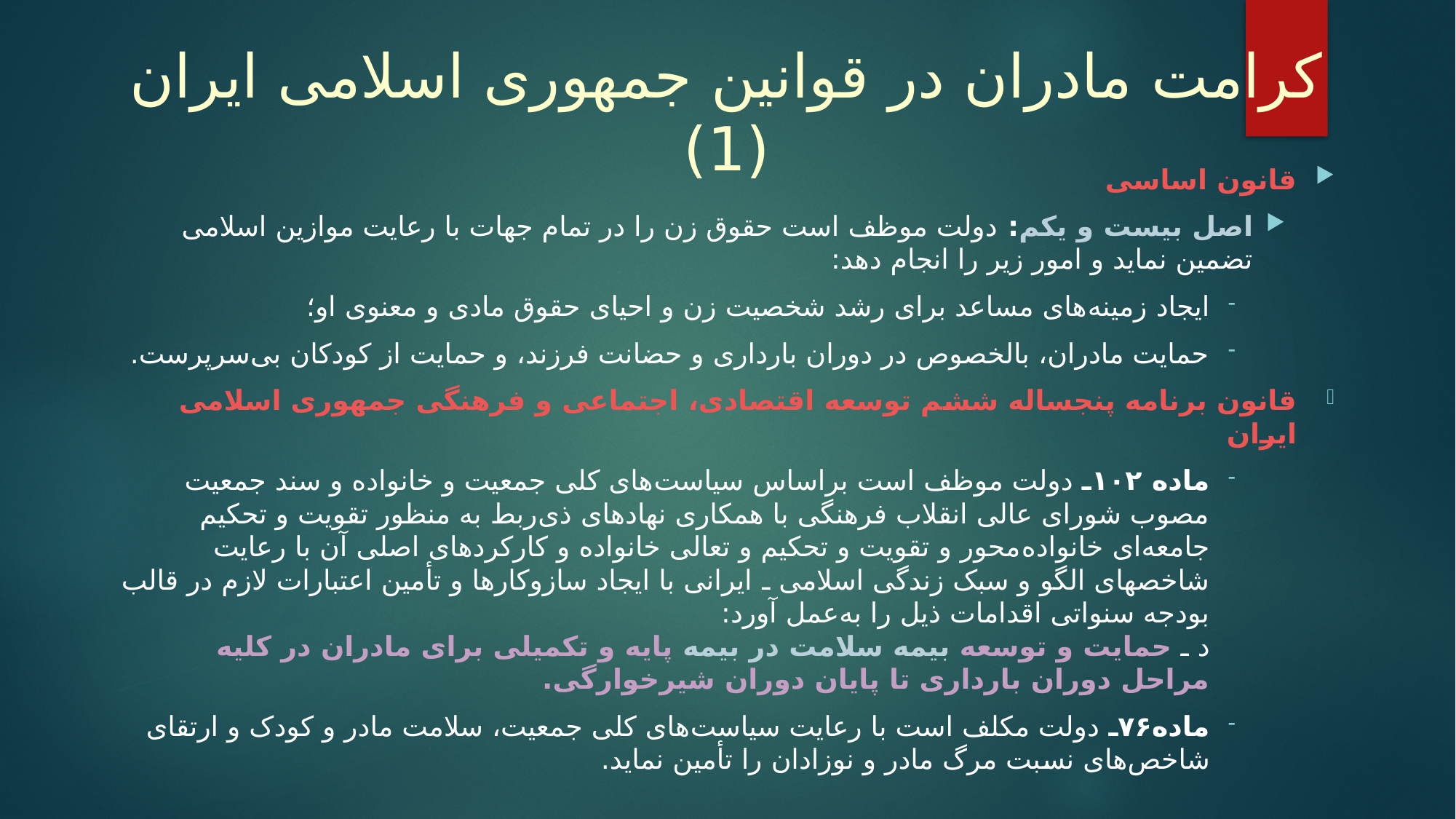

# کرامت مادران در قوانین جمهوری اسلامی ایران (1)
قانون اساسی
اصل بیست و یكم: دولت موظف است حقوق زن را در تمام جهات با رعایت موازین اسلامی تضمین نماید و امور زیر را انجام دهد:
ایجاد زمینه‏‌های مساعد برای رشد شخصیت زن و احیای حقوق مادی و معنوی او؛
حمایت مادران، بالخصوص در دوران بارداری و حضانت فرزند، و حمایت از كودكان بی‏‌سرپرست.
قانون برنامه پنجساله ششم توسعه اقتصادی، اجتماعی و فرهنگی جمهوری اسلامی ایران
ماده ۱۰۲ـ دولت موظف است براساس سیاست‌های کلی جمعیت و خانواده و سند جمعیت مصوب شورای عالی انقلاب فرهنگی با همکاری نهادهای ذی‌ربط به منظور تقویت و تحکیم جامعه‌ای خانواده‌محور و تقویت و تحکیم و تعالی خانواده و کارکردهای اصلی آن با رعایت شاخصهای الگو و سبک زندگی اسلامی ـ ایرانی با ایجاد سازوکارها و تأمین اعتبارات لازم در قالب بودجه سنواتی اقدامات ذیل را به‌عمل آورد:
د ـ حمایت و توسعه بیمه سلامت در بیمه پایه و تکمیلی برای مادران در کلیه مراحل دوران بارداری تا پایان دوران شیرخوارگی.
ماده۷۶ـ دولت مکلف است با رعایت سیاست‌های کلی جمعیت، سلامت مادر و کودک و ارتقای شاخص‌های نسبت مرگ مادر و نوزادان را تأمین نماید.